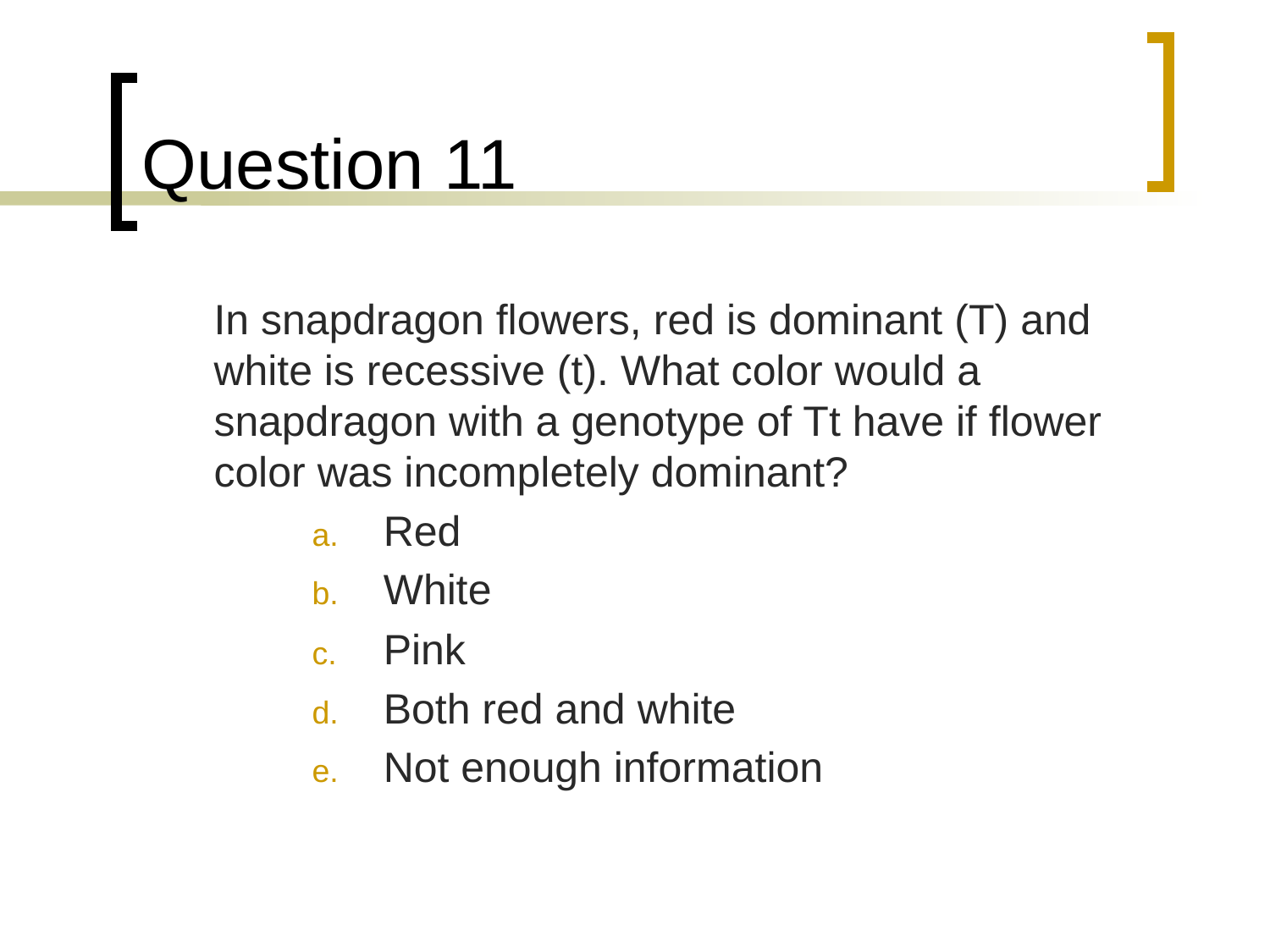

# Question 11
	In snapdragon flowers, red is dominant (T) and white is recessive (t). What color would a snapdragon with a genotype of Tt have if flower color was incompletely dominant?
Red
White
Pink
Both red and white
Not enough information